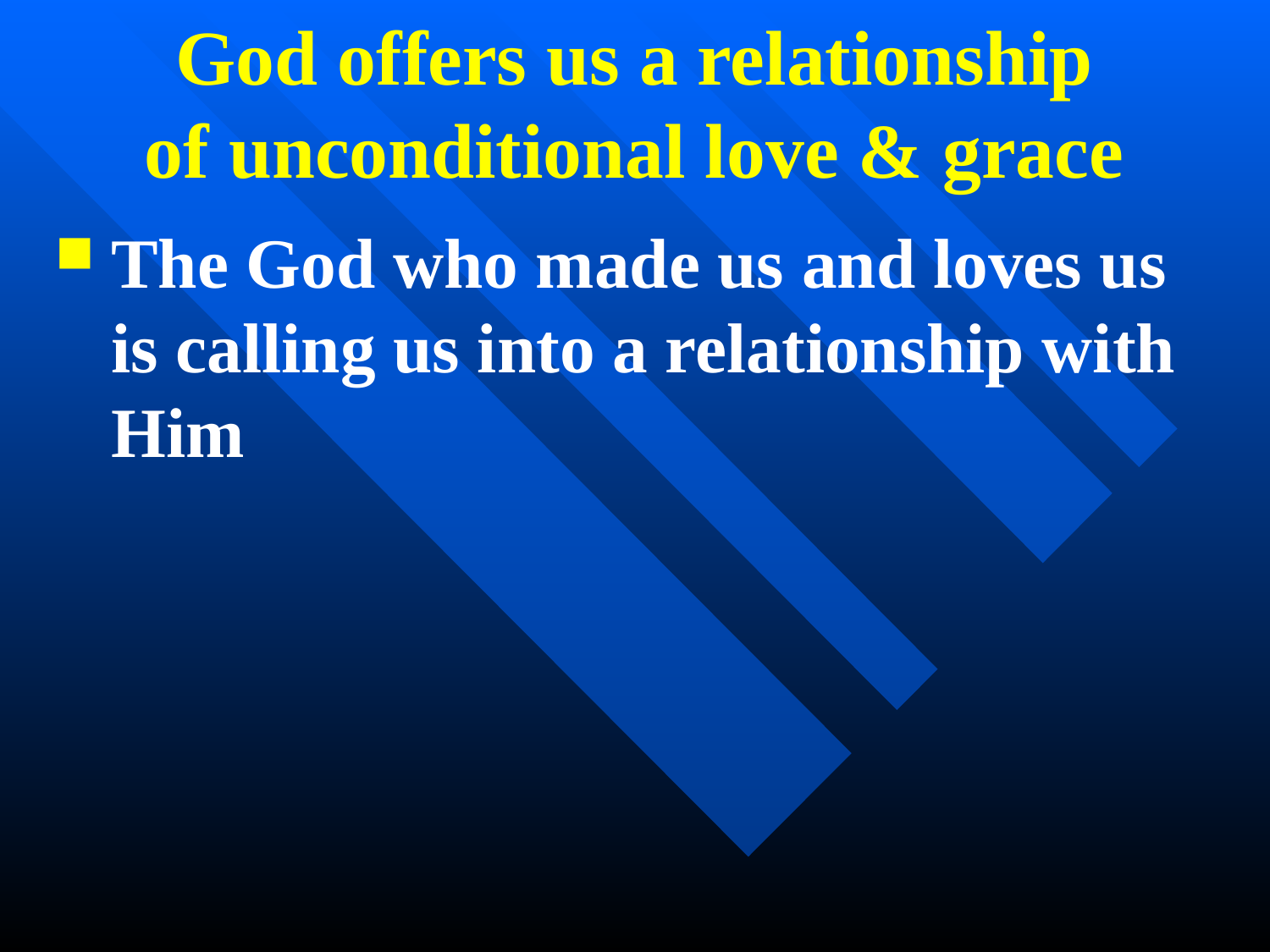

# God offers us a relationship of unconditional love & grace
The God who made us and loves us is calling us into a relationship with Him